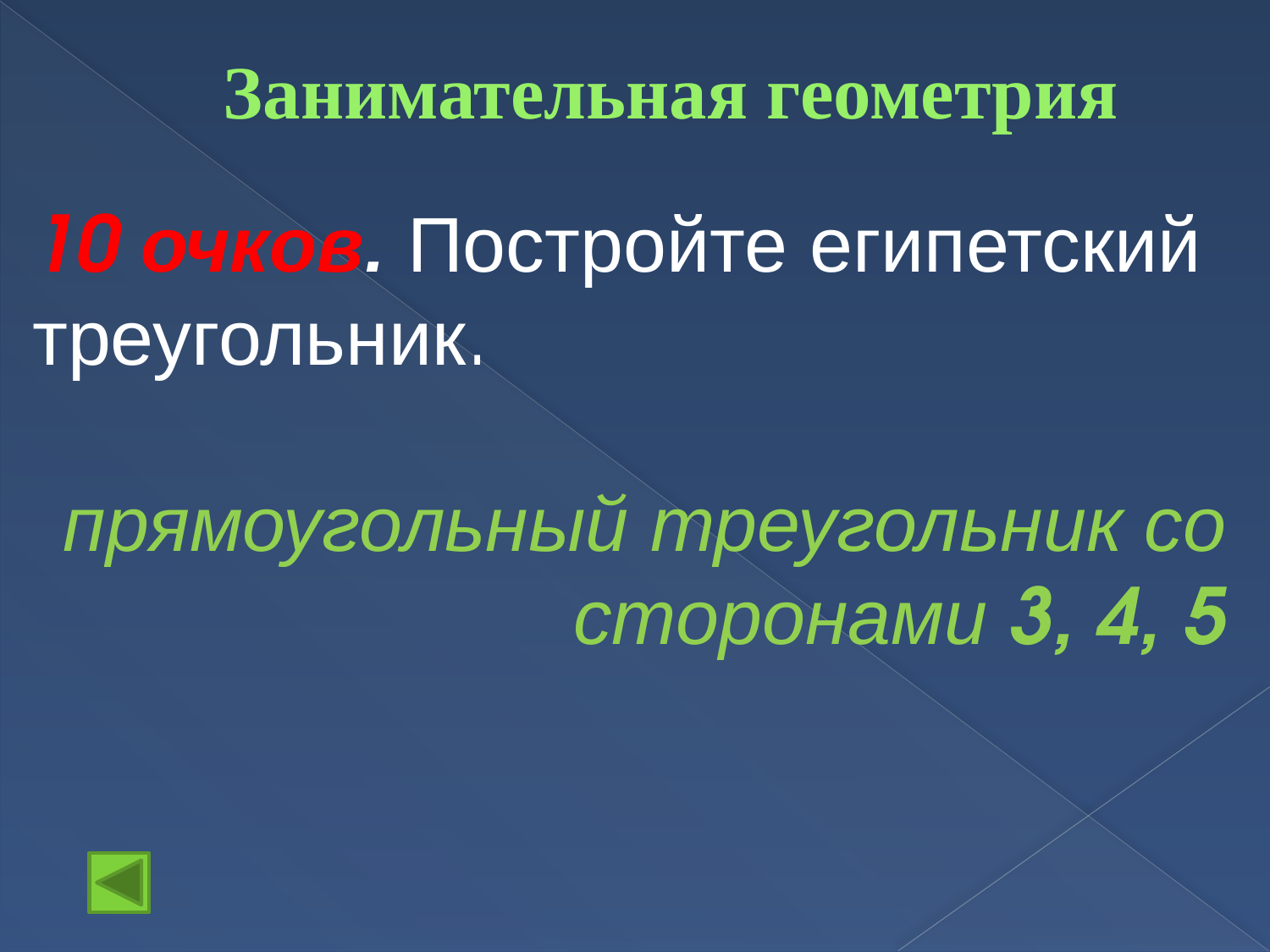

# Занимательная геометрия
10 очков. Постройте египетский треугольник.

прямоугольный треугольник со сторонами 3, 4, 5